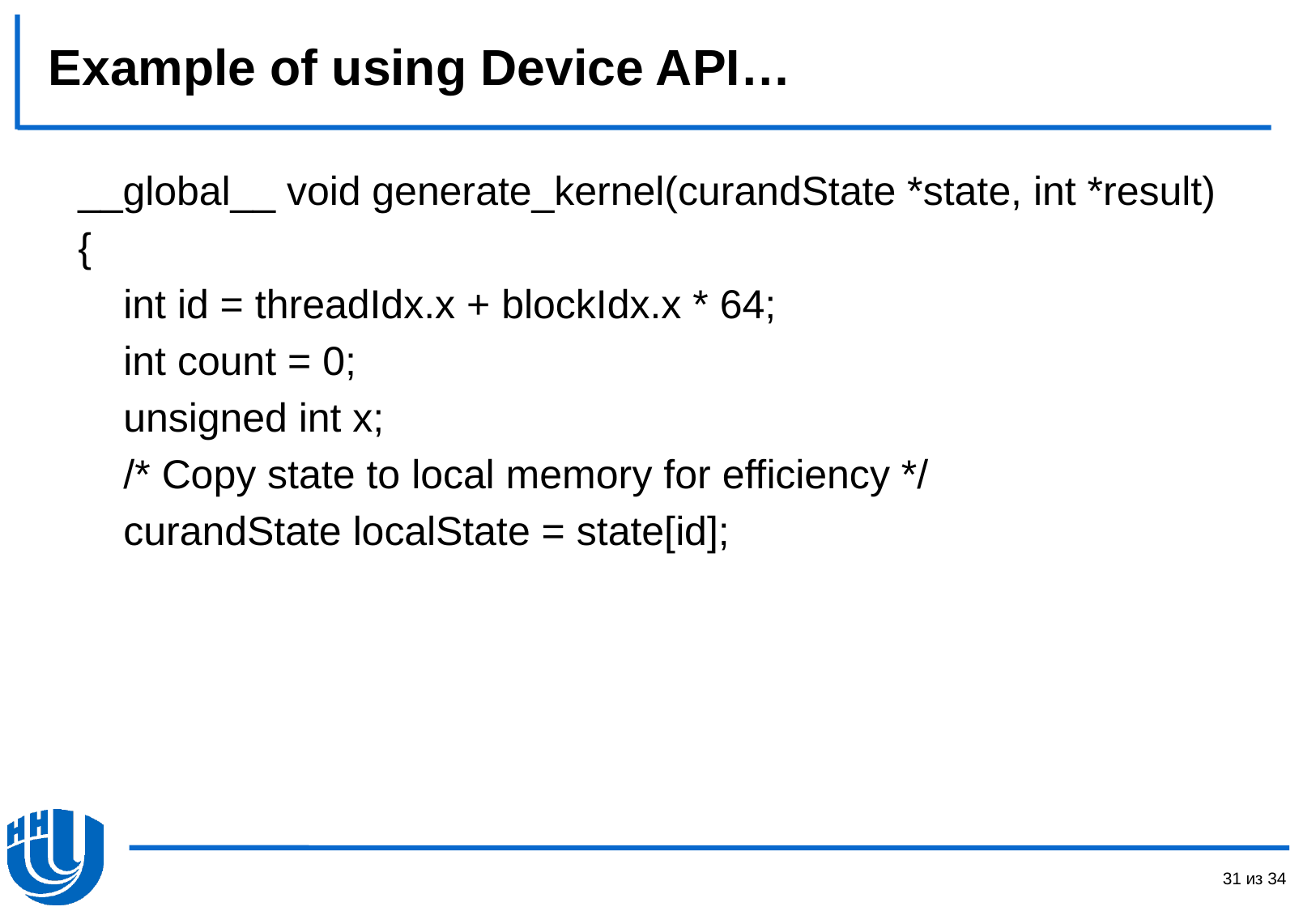

# Example of using Device API…
__global__ void generate_kernel(curandState *state, int *result)
{
	int id = threadIdx.x + blockIdx.x * 64;
	int count = 0;
	unsigned int x;
	/* Copy state to local memory for efficiency */
	curandState localState = state[id];

31